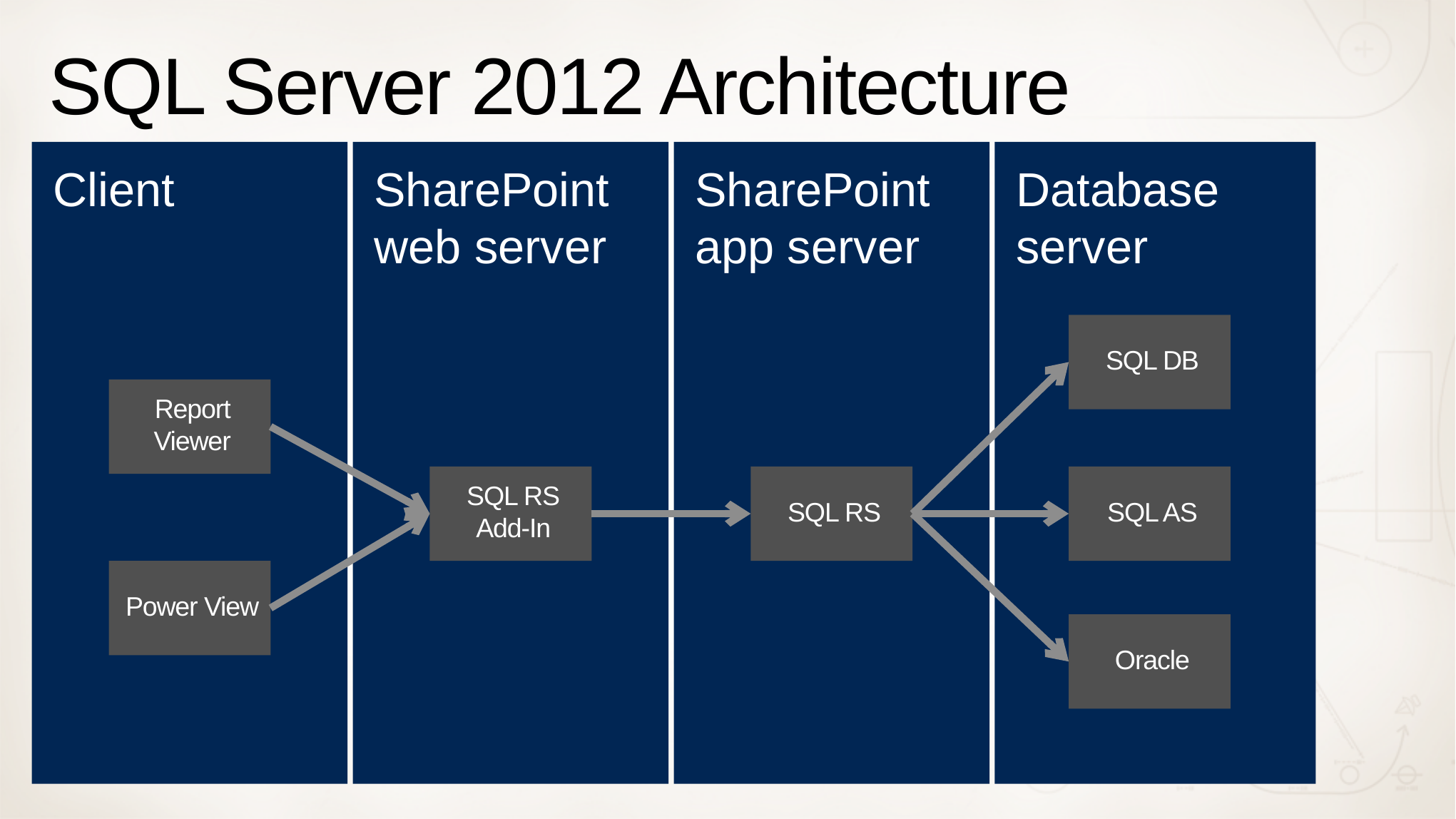

# SQL Server 2012 Architecture
Client
SharePoint web server
SharePoint app server
Database server

SQL DB
Report Viewer
SQL RS
Add-In
SQL RS
SQL AS
Power View
Oracle